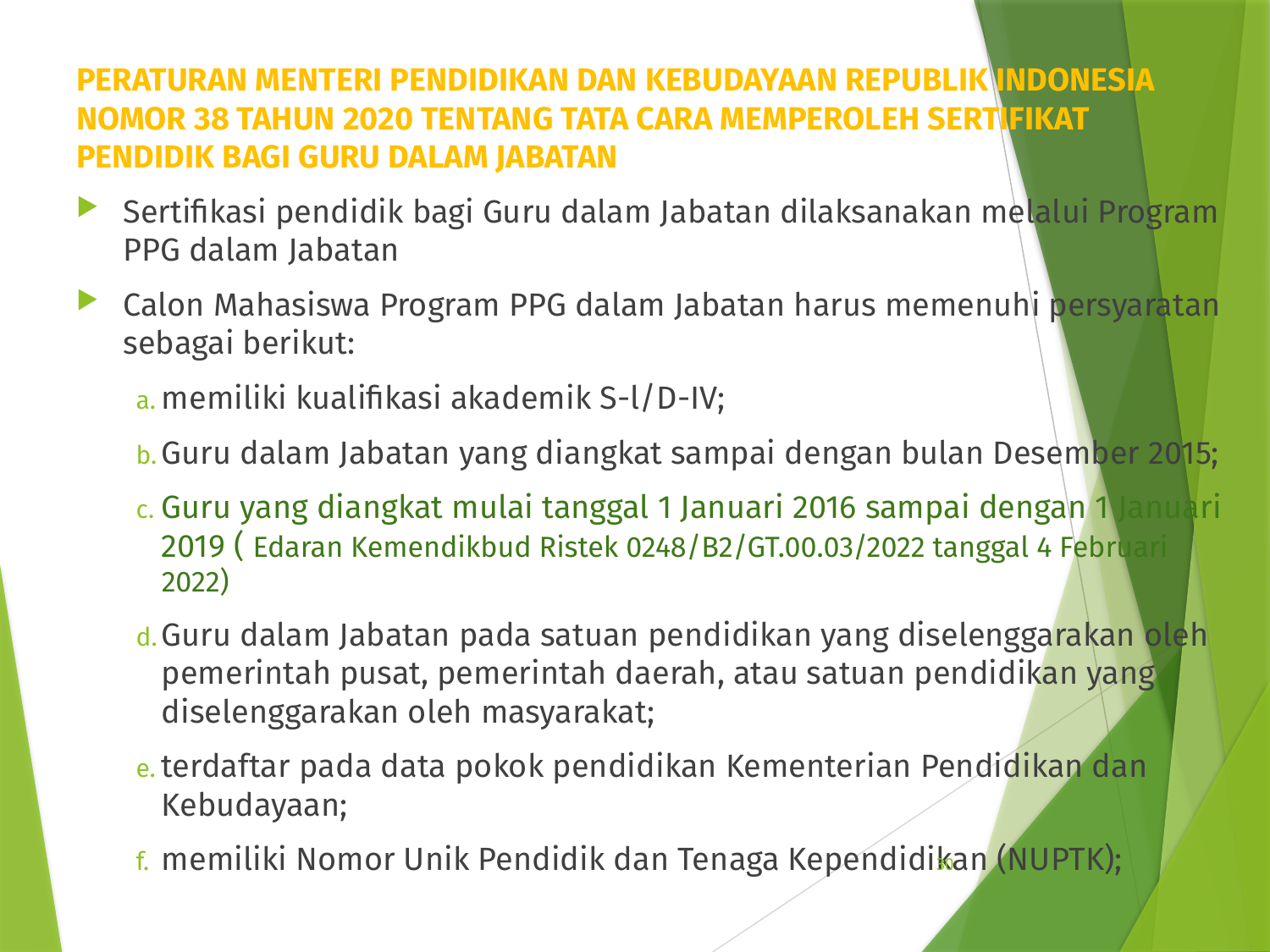

PERATURAN MENTERI PENDIDIKAN DAN KEBUDAYAAN REPUBLIK INDONESIA NOMOR 38 TAHUN 2020 TENTANG TATA CARA MEMPEROLEH SERTIFIKAT PENDIDIK BAGI GURU DALAM JABATAN
Sertifikasi pendidik bagi Guru dalam Jabatan dilaksanakan melalui Program PPG dalam Jabatan
Calon Mahasiswa Program PPG dalam Jabatan harus memenuhi persyaratan sebagai berikut:
memiliki kualifikasi akademik S-l/D-IV;
Guru dalam Jabatan yang diangkat sampai dengan bulan Desember 2015;
Guru yang diangkat mulai tanggal 1 Januari 2016 sampai dengan 1 Januari 2019 ( Edaran Kemendikbud Ristek 0248/B2/GT.00.03/2022 tanggal 4 Februari 2022)
Guru dalam Jabatan pada satuan pendidikan yang diselenggarakan oleh pemerintah pusat, pemerintah daerah, atau satuan pendidikan yang diselenggarakan oleh masyarakat;
terdaftar pada data pokok pendidikan Kementerian Pendidikan dan Kebudayaan;
memiliki Nomor Unik Pendidik dan Tenaga Kependidikan (NUPTK);

30